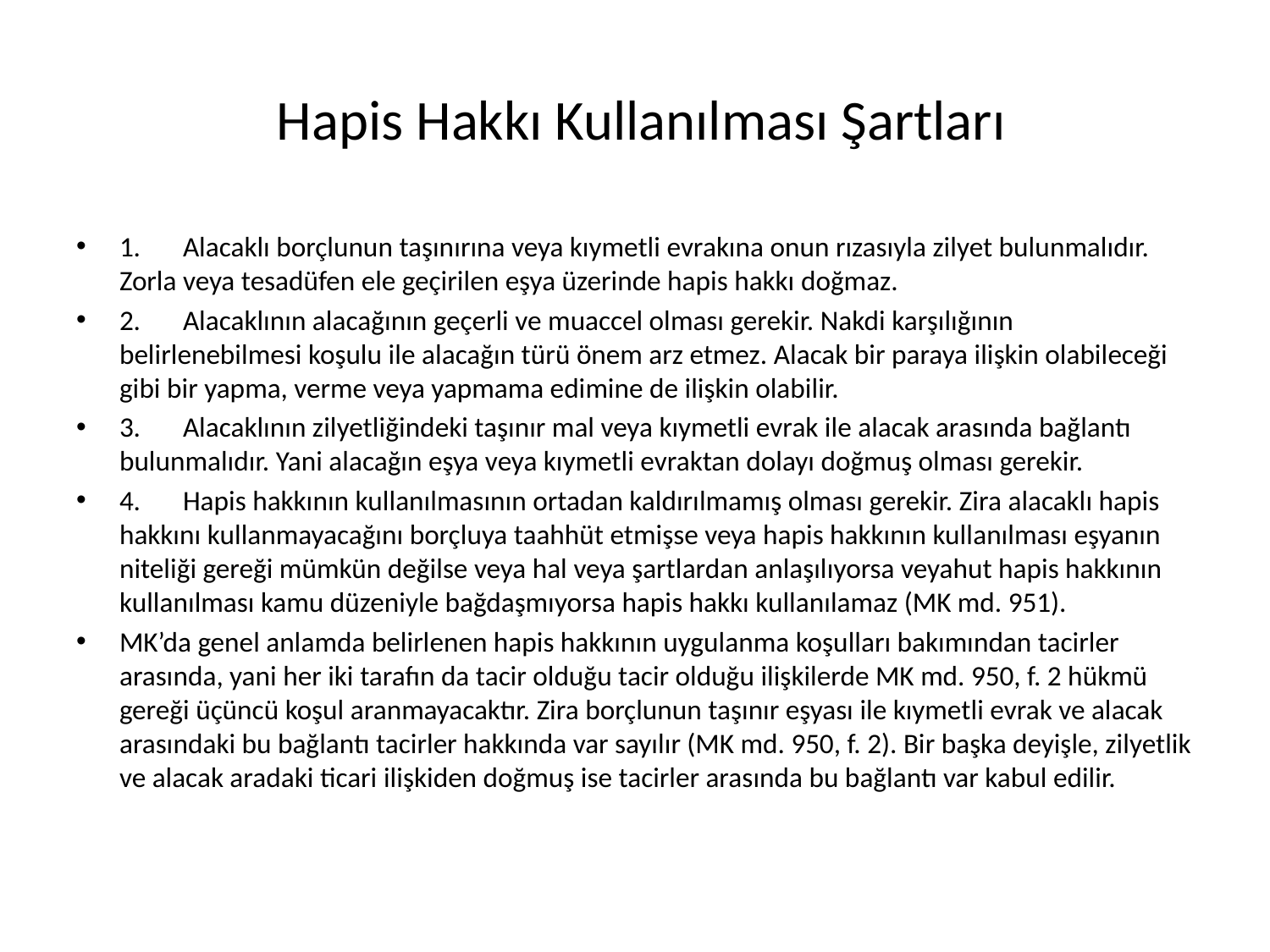

# Hapis Hakkı Kullanılması Şartları
1.	Alacaklı borçlunun taşınırına veya kıymetli evrakına onun rızasıyla zilyet bulunmalıdır. Zorla veya tesadüfen ele geçirilen eşya üzerinde hapis hakkı doğmaz.
2.	Alacaklının alacağının geçerli ve muaccel olması gerekir. Nakdi karşılığının belirlenebilmesi koşulu ile alacağın türü önem arz etmez. Alacak bir paraya ilişkin olabileceği gibi bir yapma, verme veya yapmama edimine de ilişkin olabilir.
3.	Alacaklının zilyetliğindeki taşınır mal veya kıymetli evrak ile alacak arasında bağlantı bulunmalıdır. Yani alacağın eşya veya kıymetli evraktan dolayı doğmuş olması gerekir.
4.	Hapis hakkının kullanılmasının ortadan kaldırılmamış olması gerekir. Zira alacaklı hapis hakkını kullanmayacağını borçluya taahhüt etmişse veya hapis hakkının kullanılması eşyanın niteliği gereği mümkün değilse veya hal veya şartlardan anlaşılıyorsa veyahut hapis hakkının kullanılması kamu düzeniyle bağdaşmıyorsa hapis hakkı kullanılamaz (MK md. 951).
MK’da genel anlamda belirlenen hapis hakkının uygulanma koşulları bakımından tacirler arasında, yani her iki tarafın da tacir olduğu tacir olduğu ilişkilerde MK md. 950, f. 2 hükmü gereği üçüncü koşul aranmayacaktır. Zira borçlunun taşınır eşyası ile kıymetli evrak ve alacak arasındaki bu bağlantı tacirler hakkında var sayılır (MK md. 950, f. 2). Bir başka deyişle, zilyetlik ve alacak aradaki ticari ilişkiden doğmuş ise tacirler arasında bu bağlantı var kabul edilir.